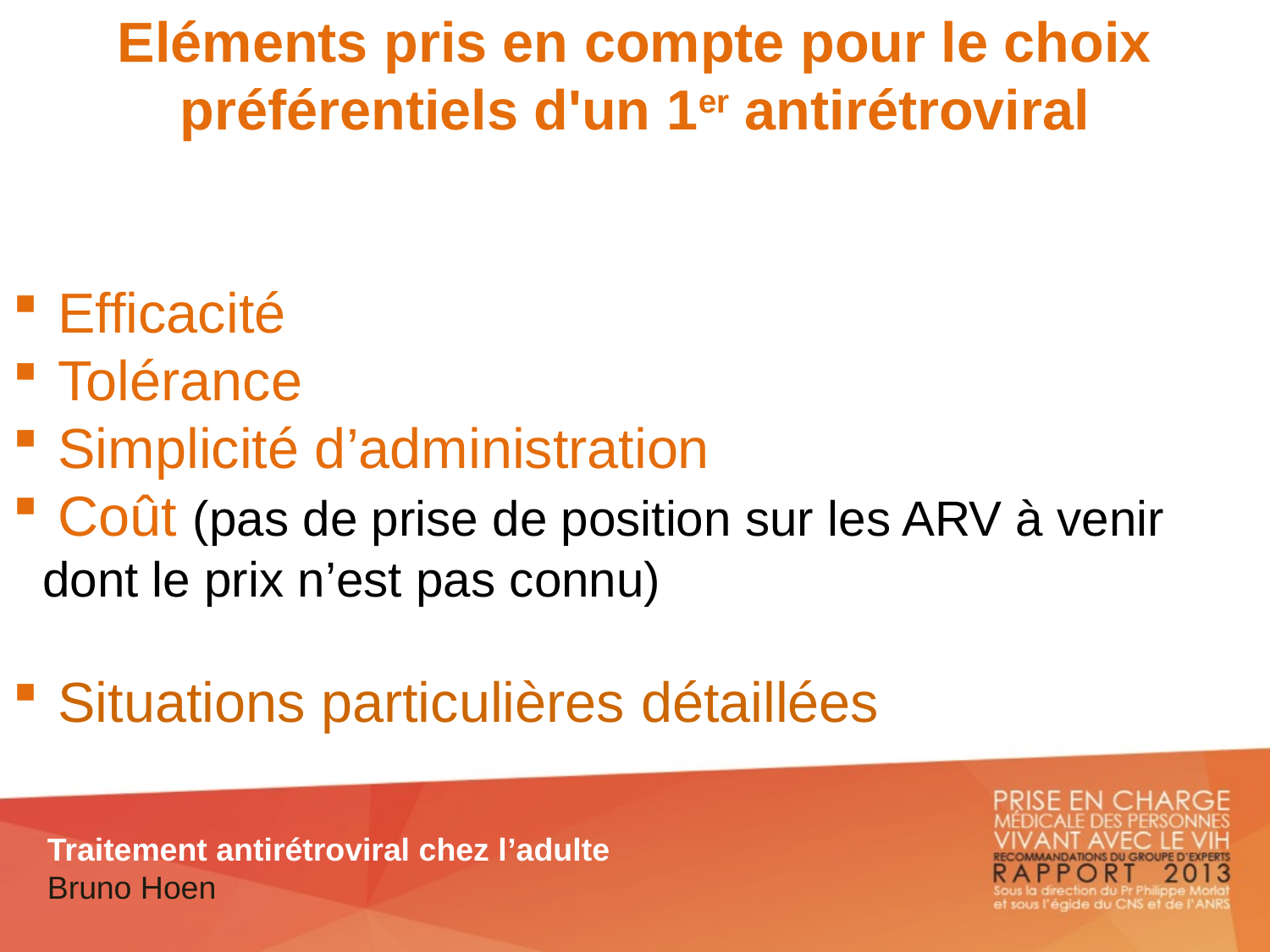

Eléments pris en compte pour le choix préférentiels d'un 1er antirétroviral

 Efficacité
 Tolérance
 Simplicité d’administration
 Coût (pas de prise de position sur les ARV à venir dont le prix n’est pas connu)

 Situations particulières détaillées

Traitement antirétroviral chez l’adulte
Bruno Hoen